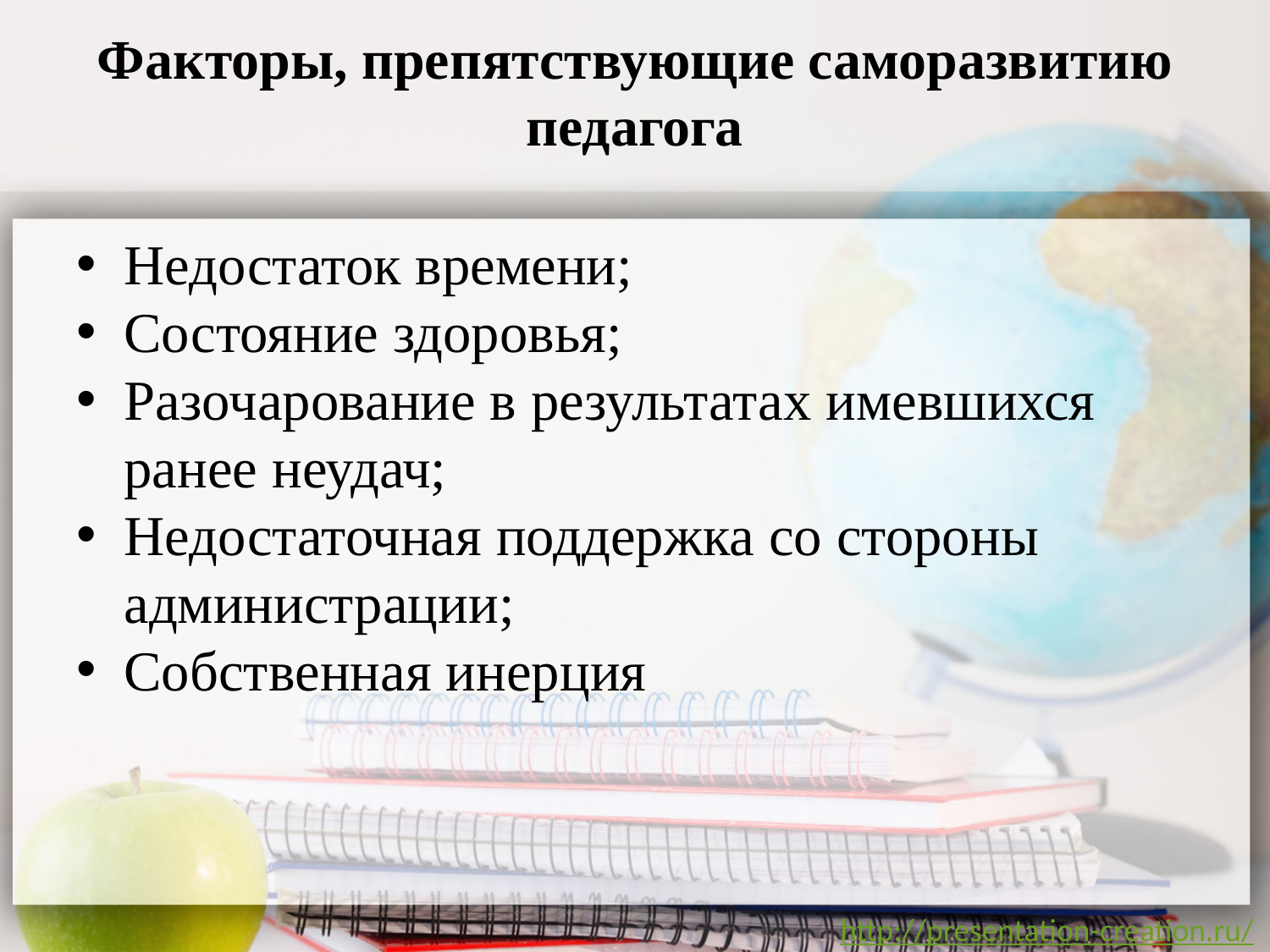

# Факторы, препятствующие саморазвитию педагога
Недостаток времени;
Состояние здоровья;
Разочарование в результатах имевшихся ранее неудач;
Недостаточная поддержка со стороны администрации;
Собственная инерция